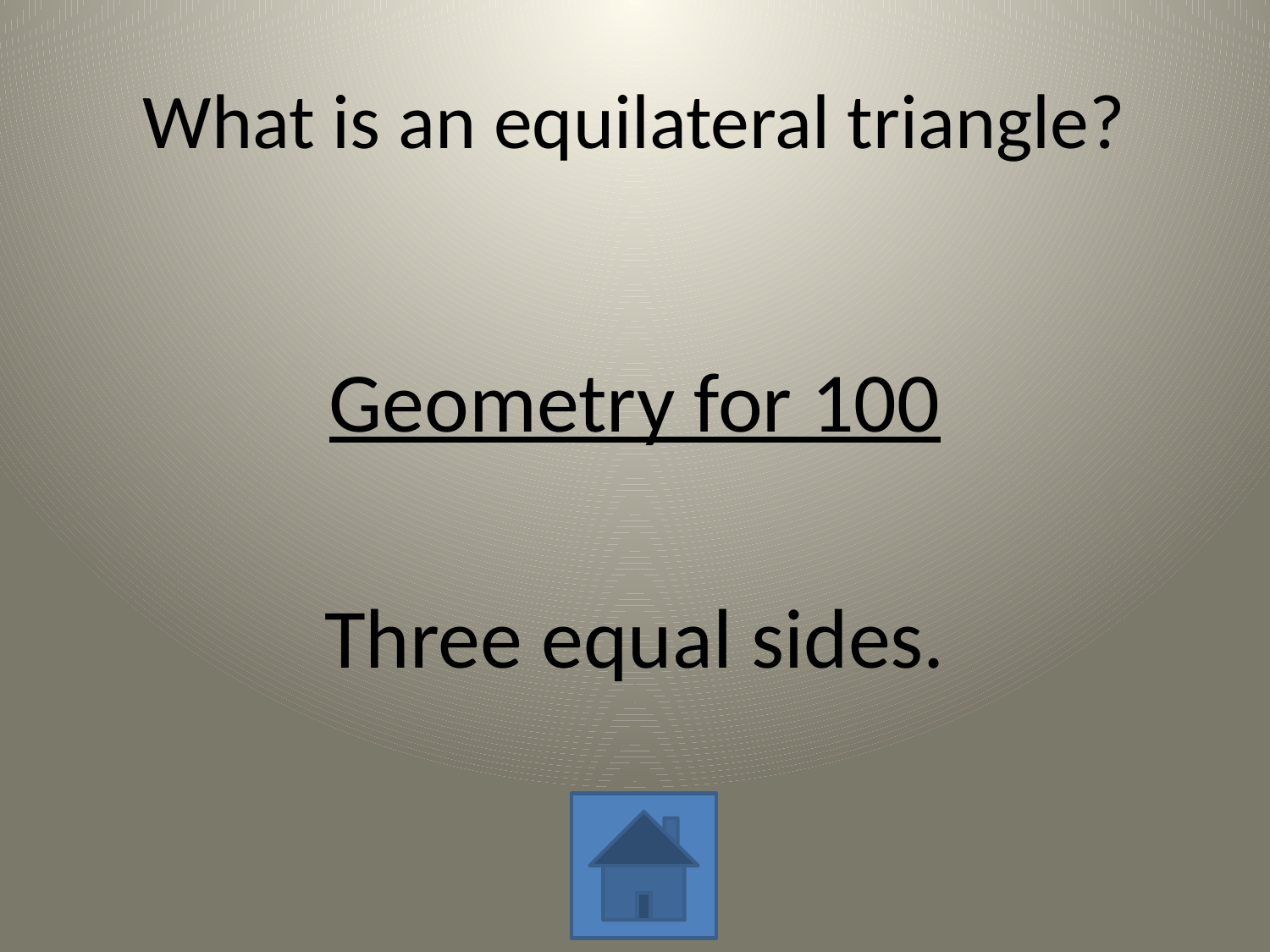

# What is an equilateral triangle?

Geometry for 100

Three equal sides.